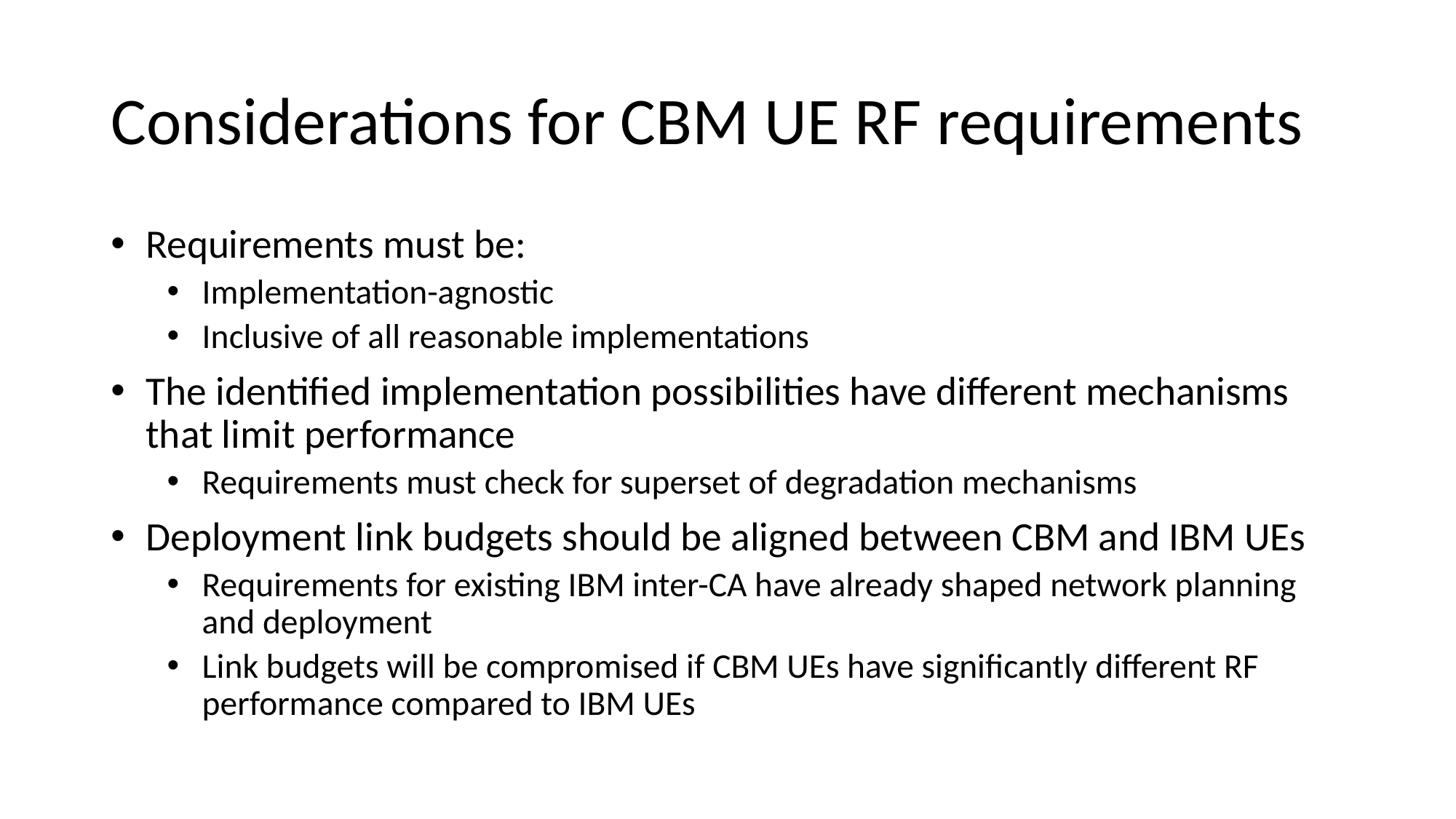

# Considerations for CBM UE RF requirements
Requirements must be:
Implementation-agnostic
Inclusive of all reasonable implementations
The identified implementation possibilities have different mechanisms that limit performance
Requirements must check for superset of degradation mechanisms
Deployment link budgets should be aligned between CBM and IBM UEs
Requirements for existing IBM inter-CA have already shaped network planning and deployment
Link budgets will be compromised if CBM UEs have significantly different RF performance compared to IBM UEs